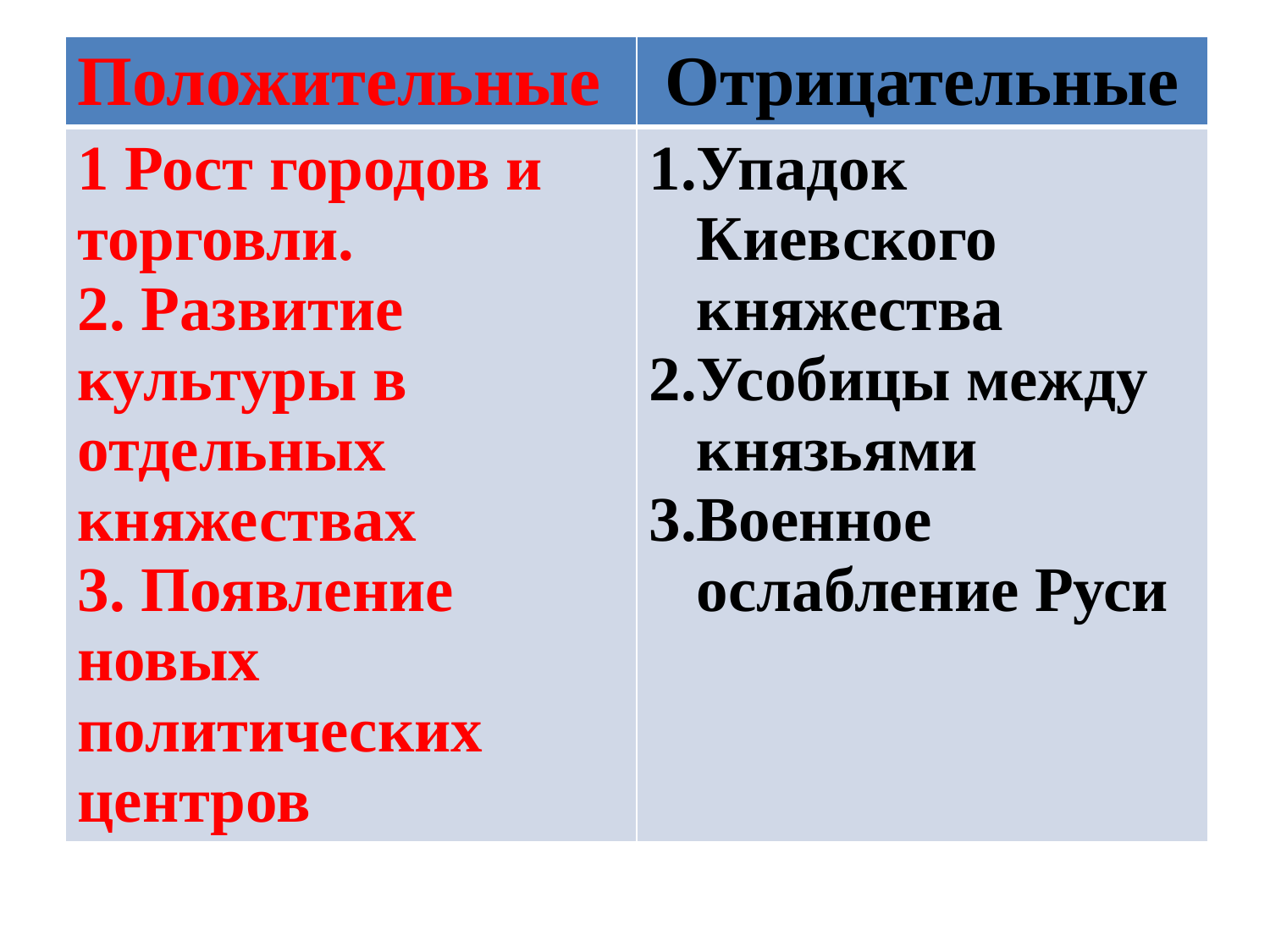

| Положительные | Отрицательные |
| --- | --- |
| 1 Рост городов и торговли. 2. Развитие культуры в отдельных княжествах 3. Появление новых политических центров | Упадок Киевского княжества Усобицы между князьями Военное ослабление Руси |
#